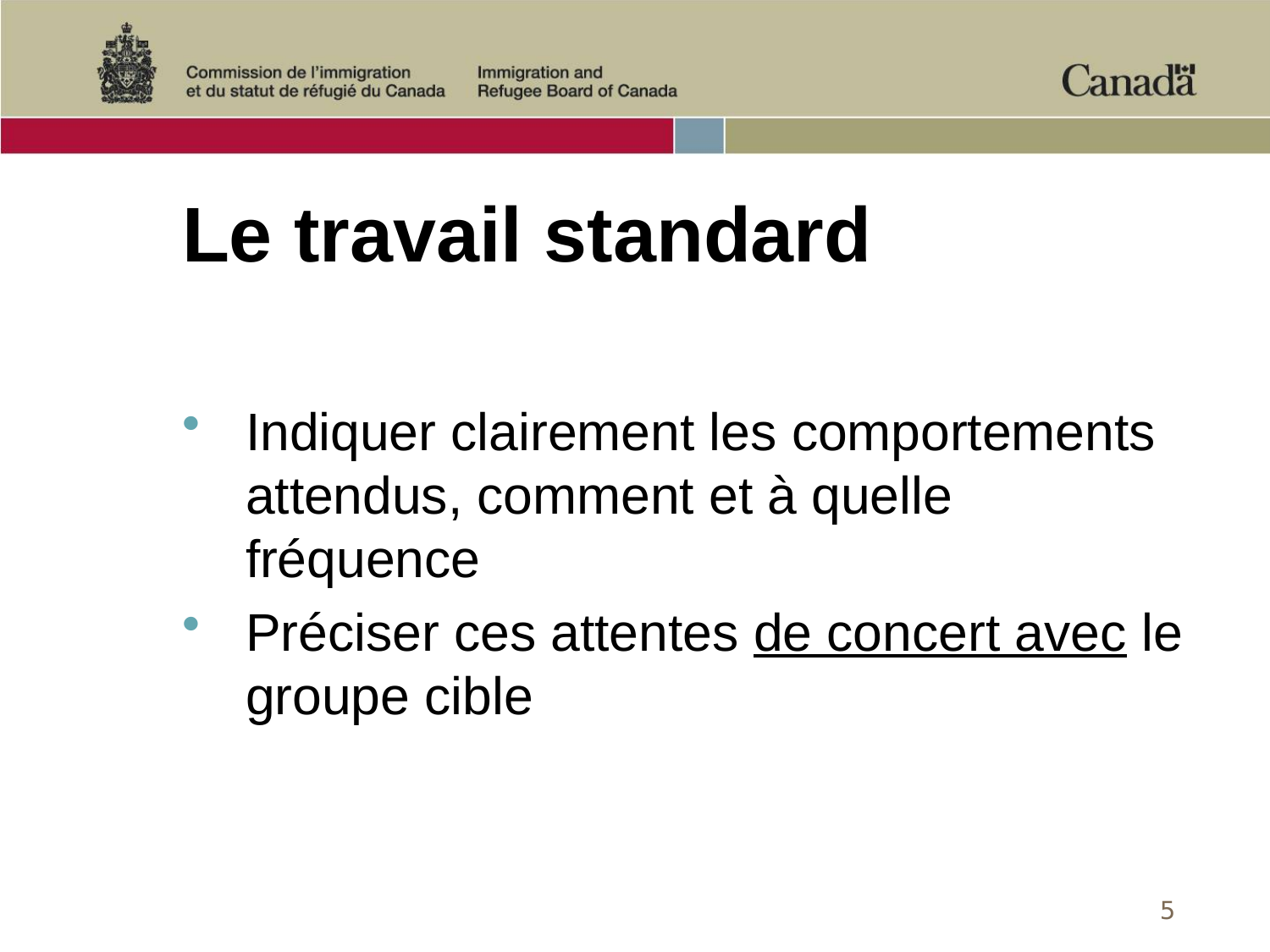

# Le travail standard
Indiquer clairement les comportements attendus, comment et à quelle fréquence
Préciser ces attentes de concert avec le groupe cible
5